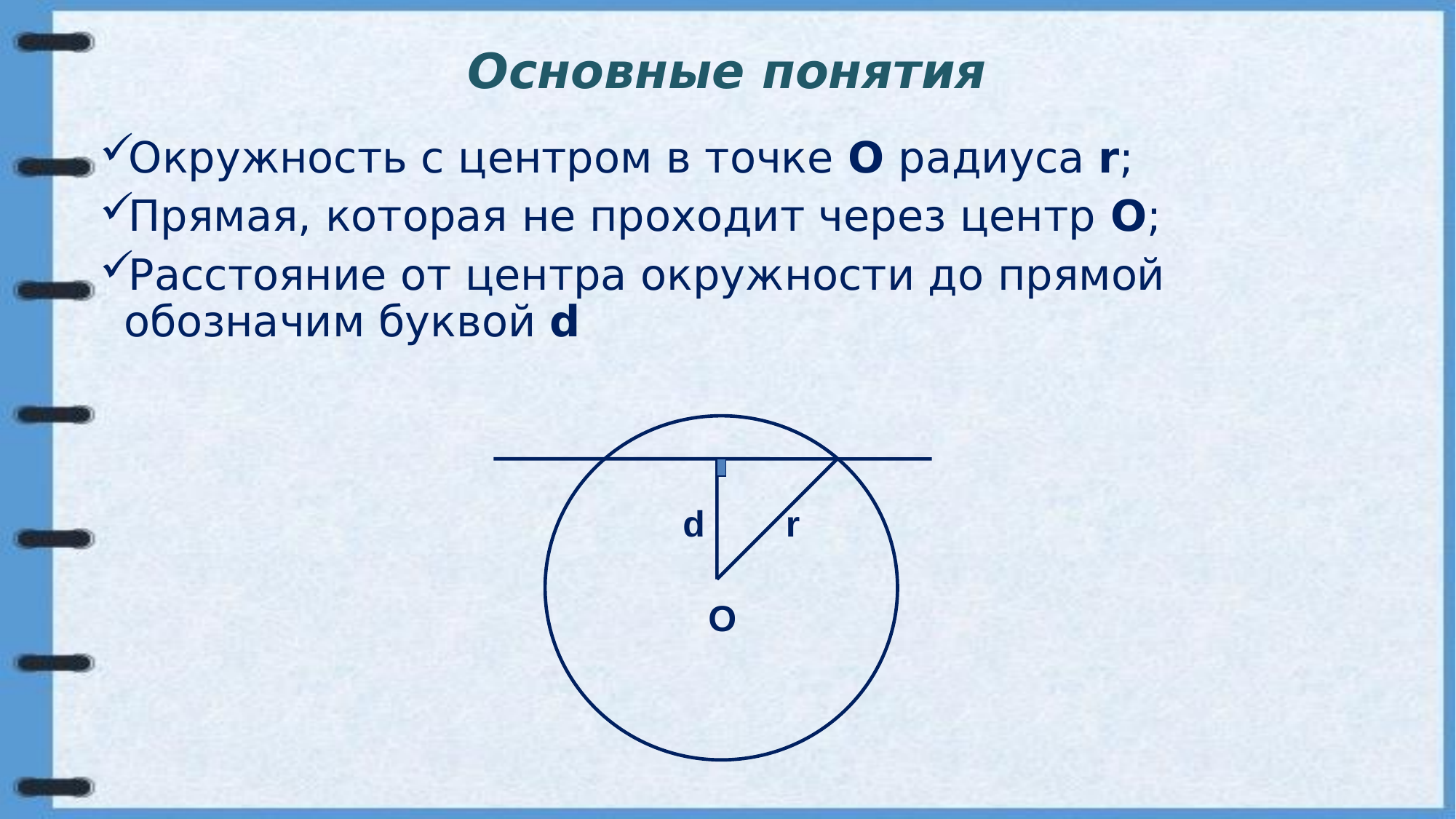

# Основные понятия

Окружность с центром в точке О радиуса r;
Прямая, которая не проходит через центр О;
Расстояние от центра окружности до прямой обозначим буквой d

r
d
O